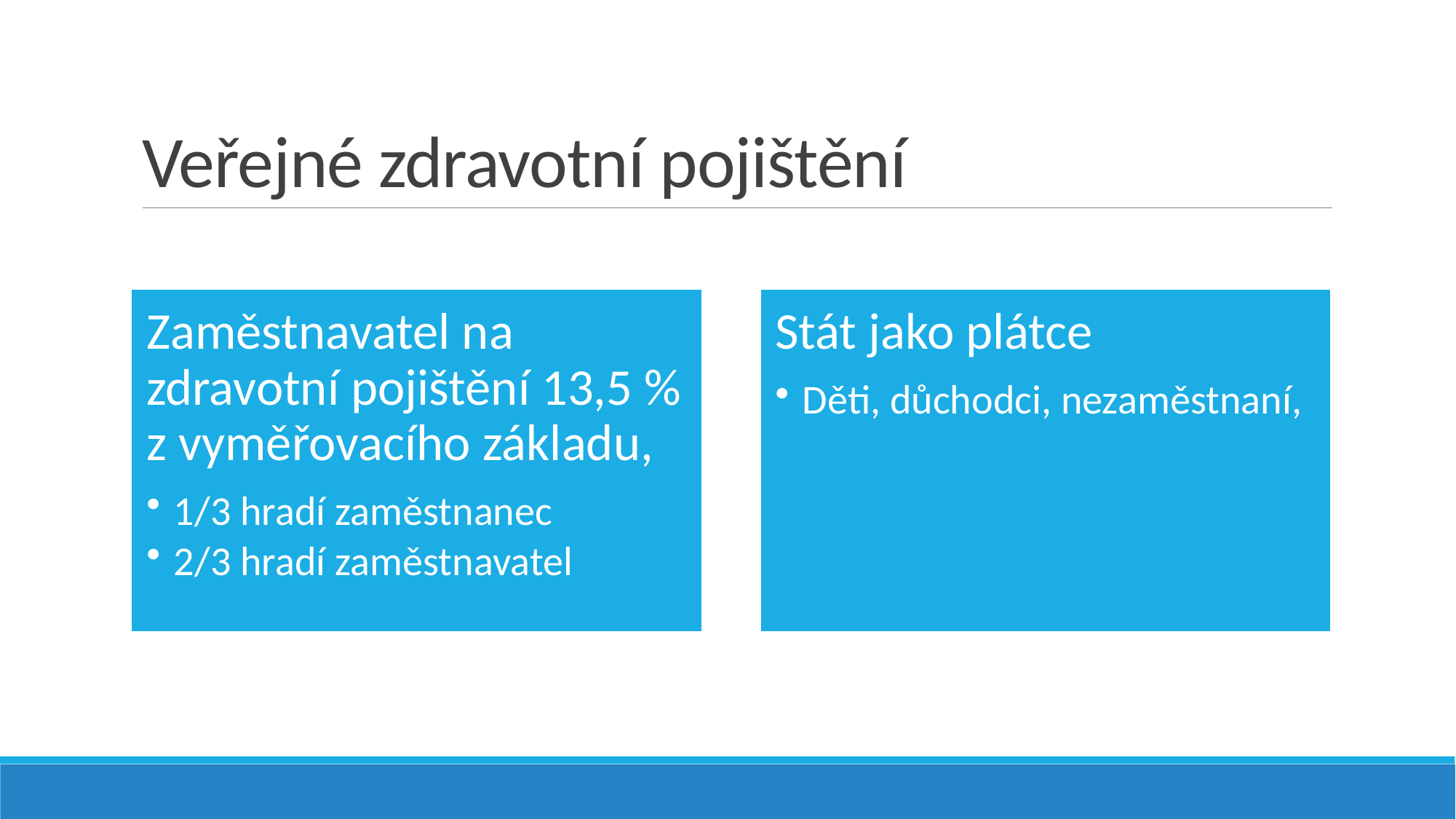

# Veřejné zdravotní pojištění
Zaměstnavatel na zdravotní pojištění 13,5 % z vyměřovacího základu,
1/3 hradí zaměstnanec
2/3 hradí zaměstnavatel
Stát jako plátce
Děti, důchodci, nezaměstnaní,